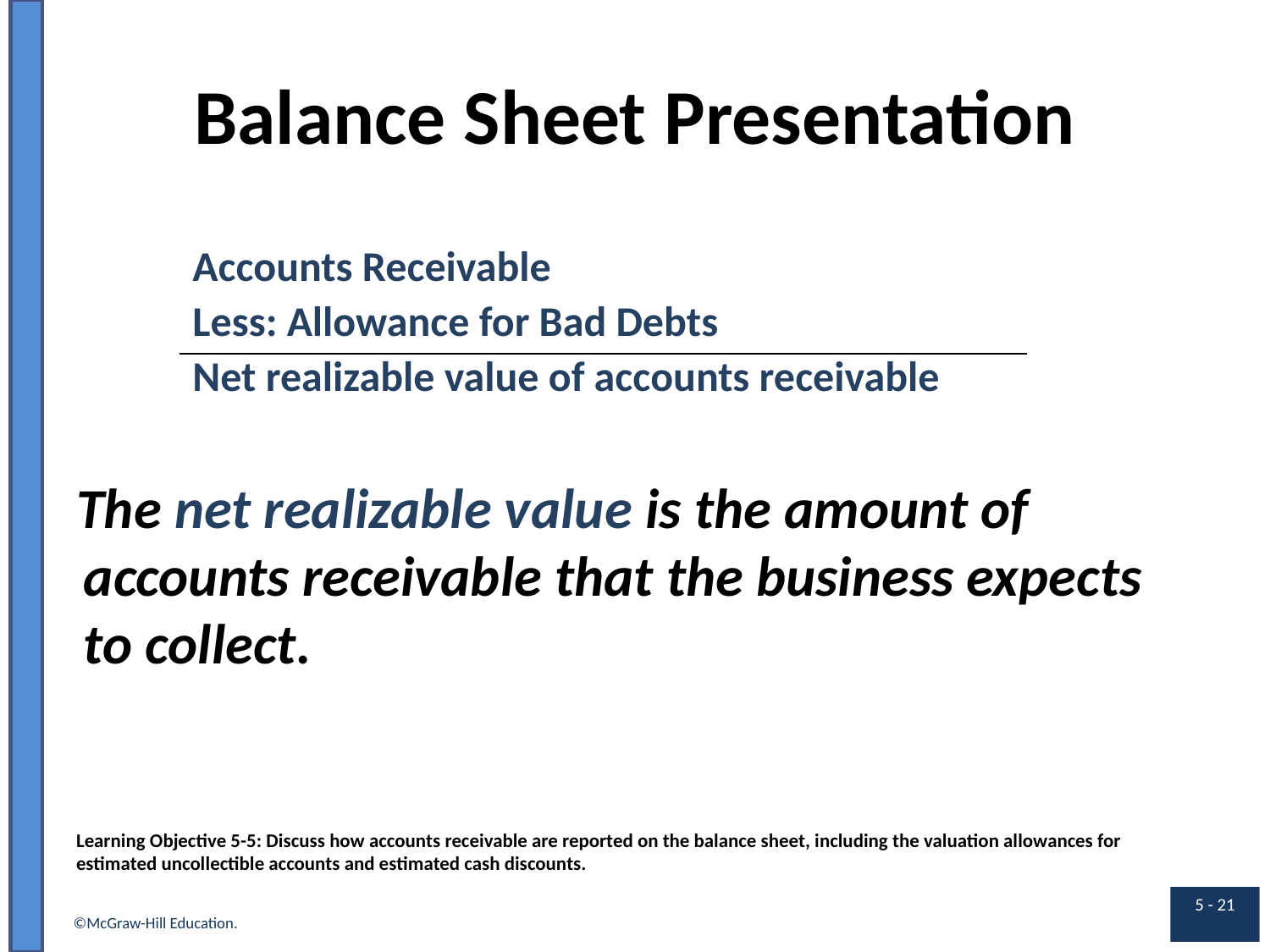

# Balance Sheet Presentation
| Accounts Receivable |
| --- |
| Less: Allowance for Bad Debts |
| Net realizable value of accounts receivable |
The net realizable value is the amount of accounts receivable that the business expects to collect.
Learning Objective 5-5: Discuss how accounts receivable are reported on the balance sheet, including the valuation allowances for estimated uncollectible accounts and estimated cash discounts.